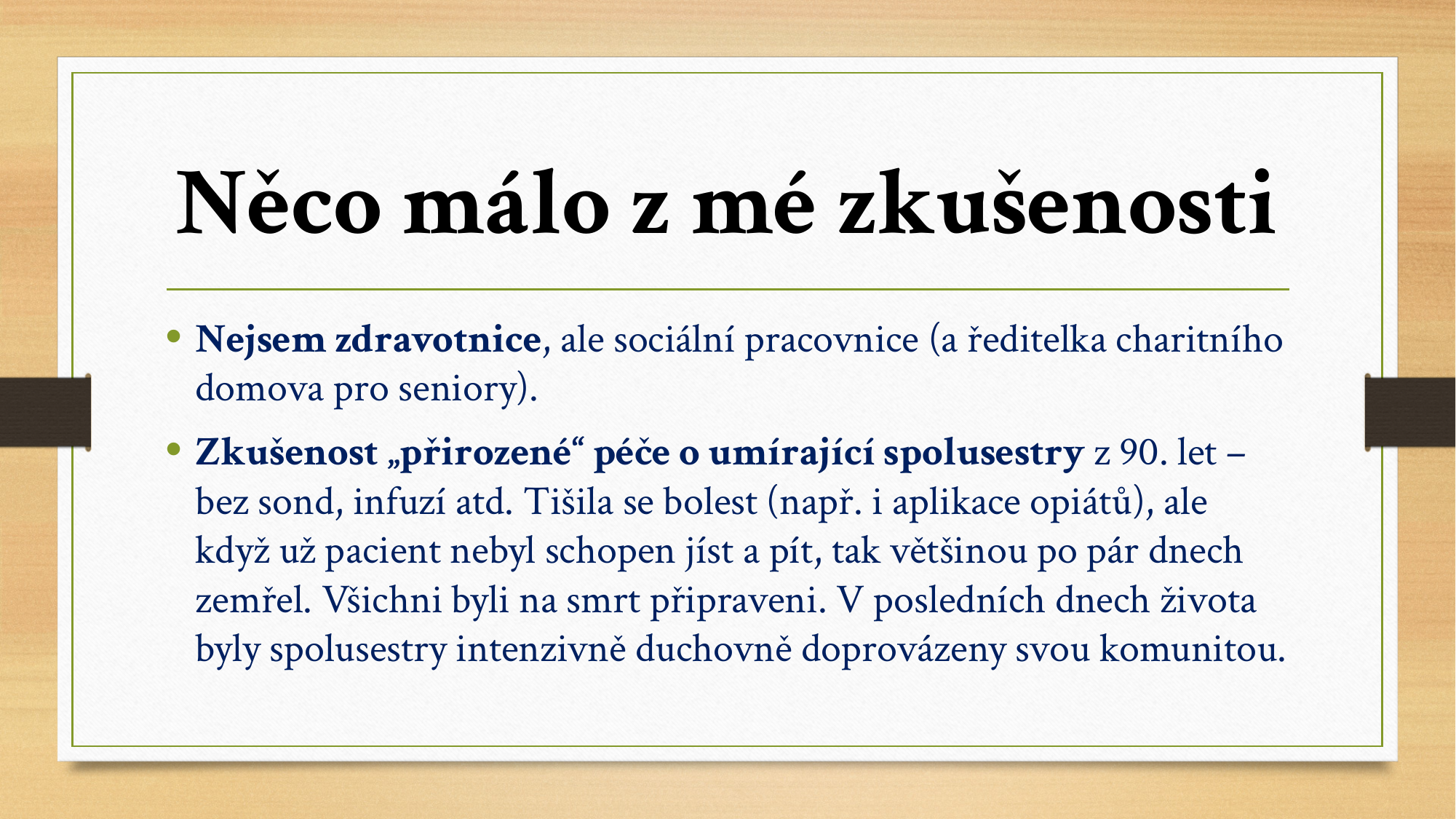

# Něco málo z mé zkušenosti
Nejsem zdravotnice, ale sociální pracovnice (a ředitelka charitního domova pro seniory).
Zkušenost „přirozené“ péče o umírající spolusestry z 90. let – bez sond, infuzí atd. Tišila se bolest (např. i aplikace opiátů), ale když už pacient nebyl schopen jíst a pít, tak většinou po pár dnech zemřel. Všichni byli na smrt připraveni. V posledních dnech života byly spolusestry intenzivně duchovně doprovázeny svou komunitou.